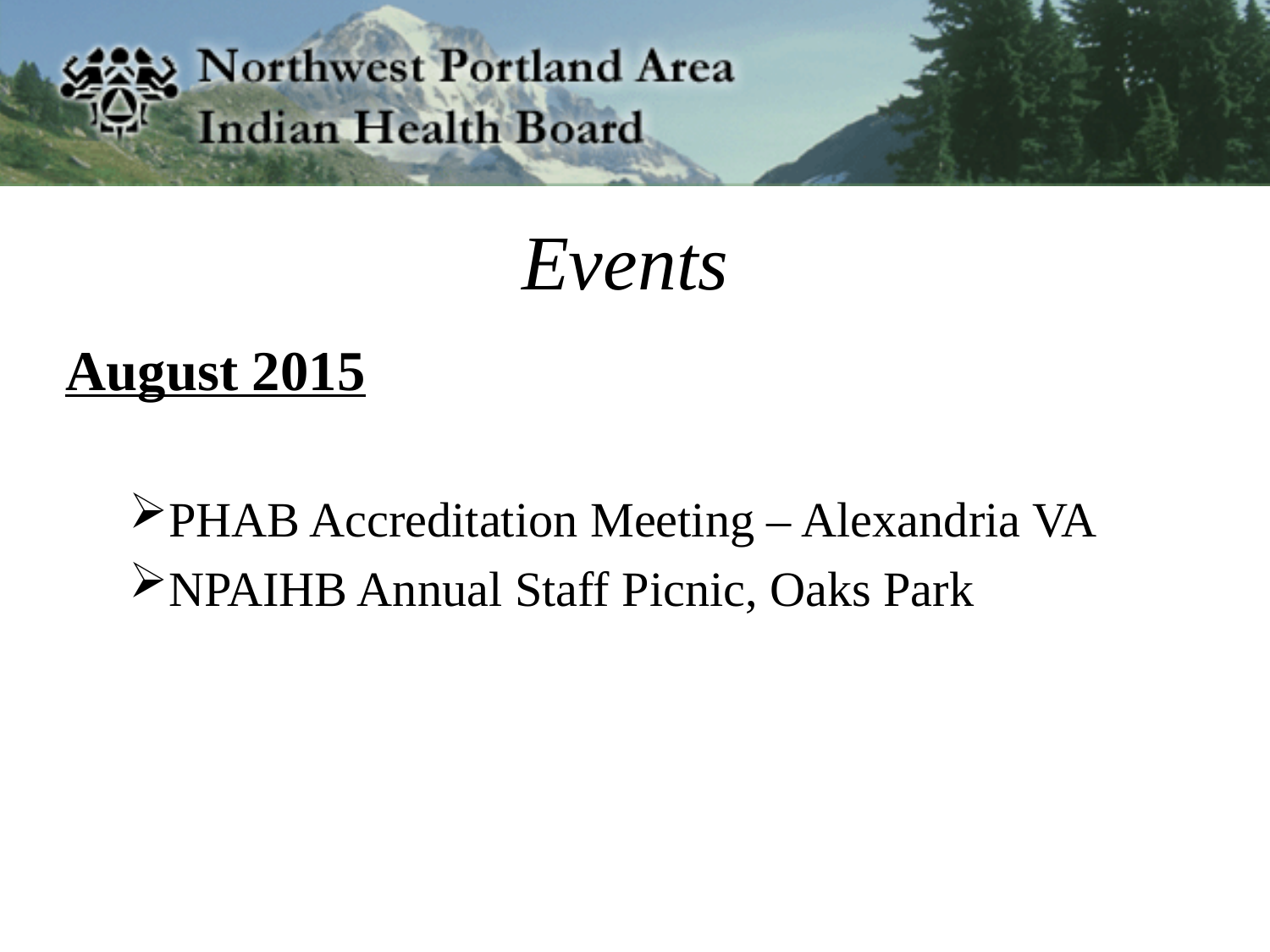

# Events
August 2015

PHAB Accreditation Meeting – Alexandria VA
NPAIHB Annual Staff Picnic, Oaks Park